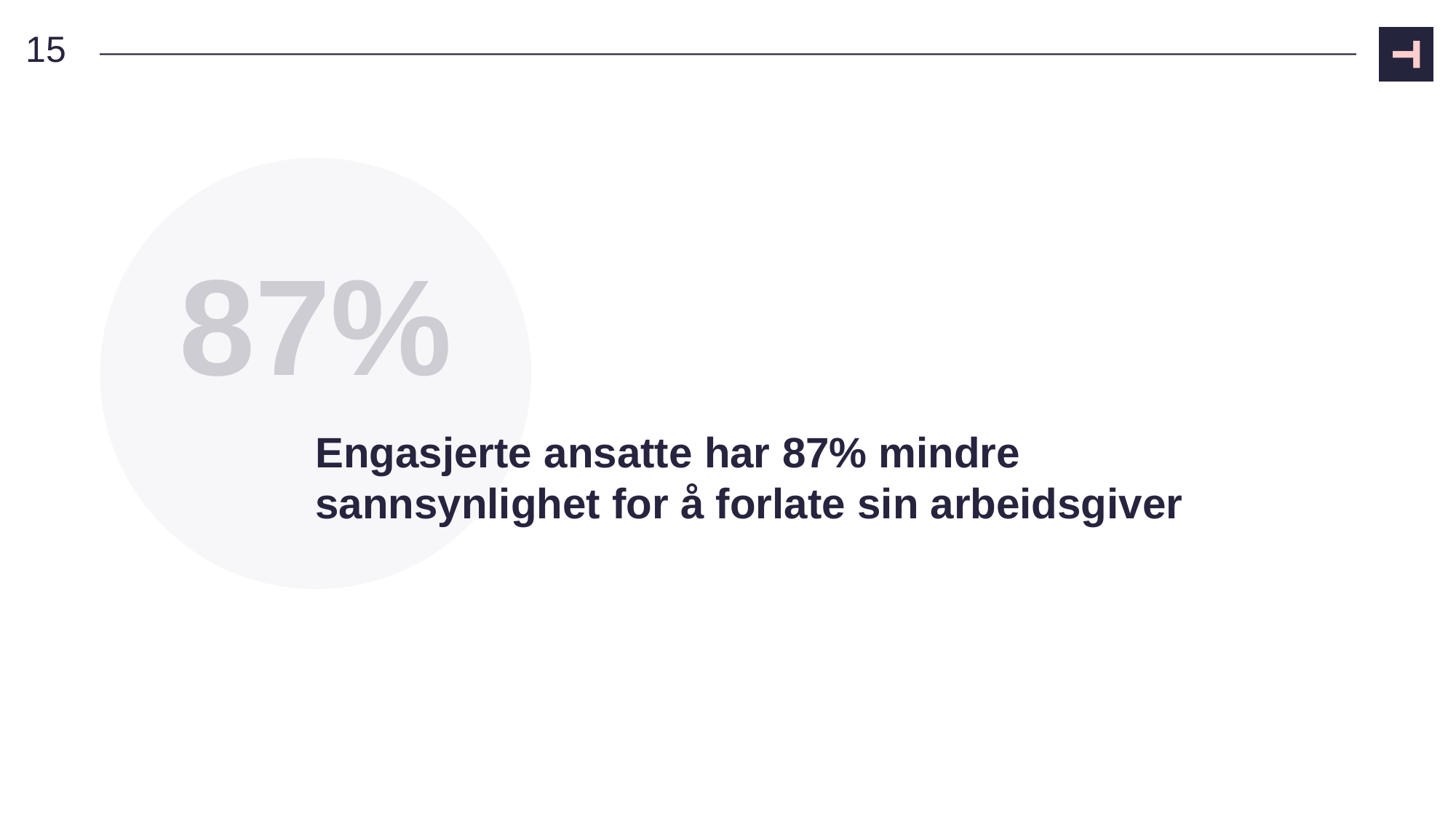

15

87%
# Engasjerte ansatte har 87% mindre sannsynlighet for å forlate sin arbeidsgiver